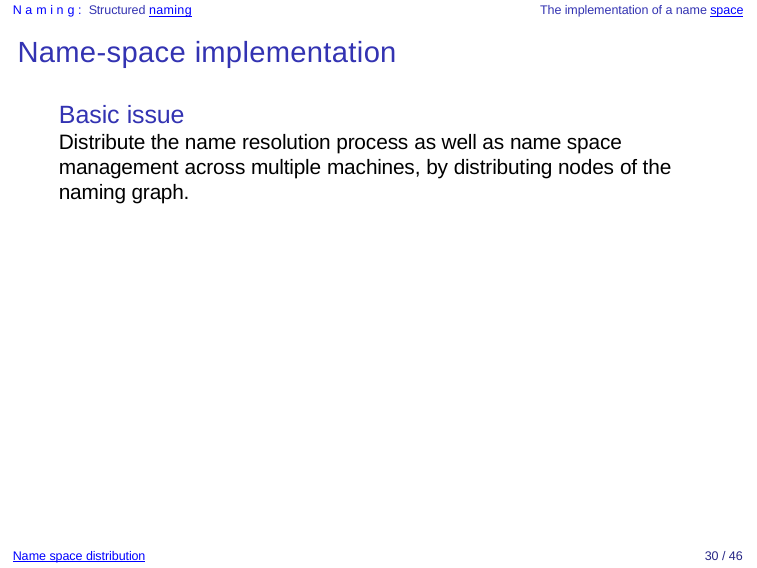

Naming: Structured naming	The implementation of a name space
# Name-space implementation
Basic issue
Distribute the name resolution process as well as name space  management across multiple machines, by distributing nodes of the  naming graph.
Name space distribution
30 / 46